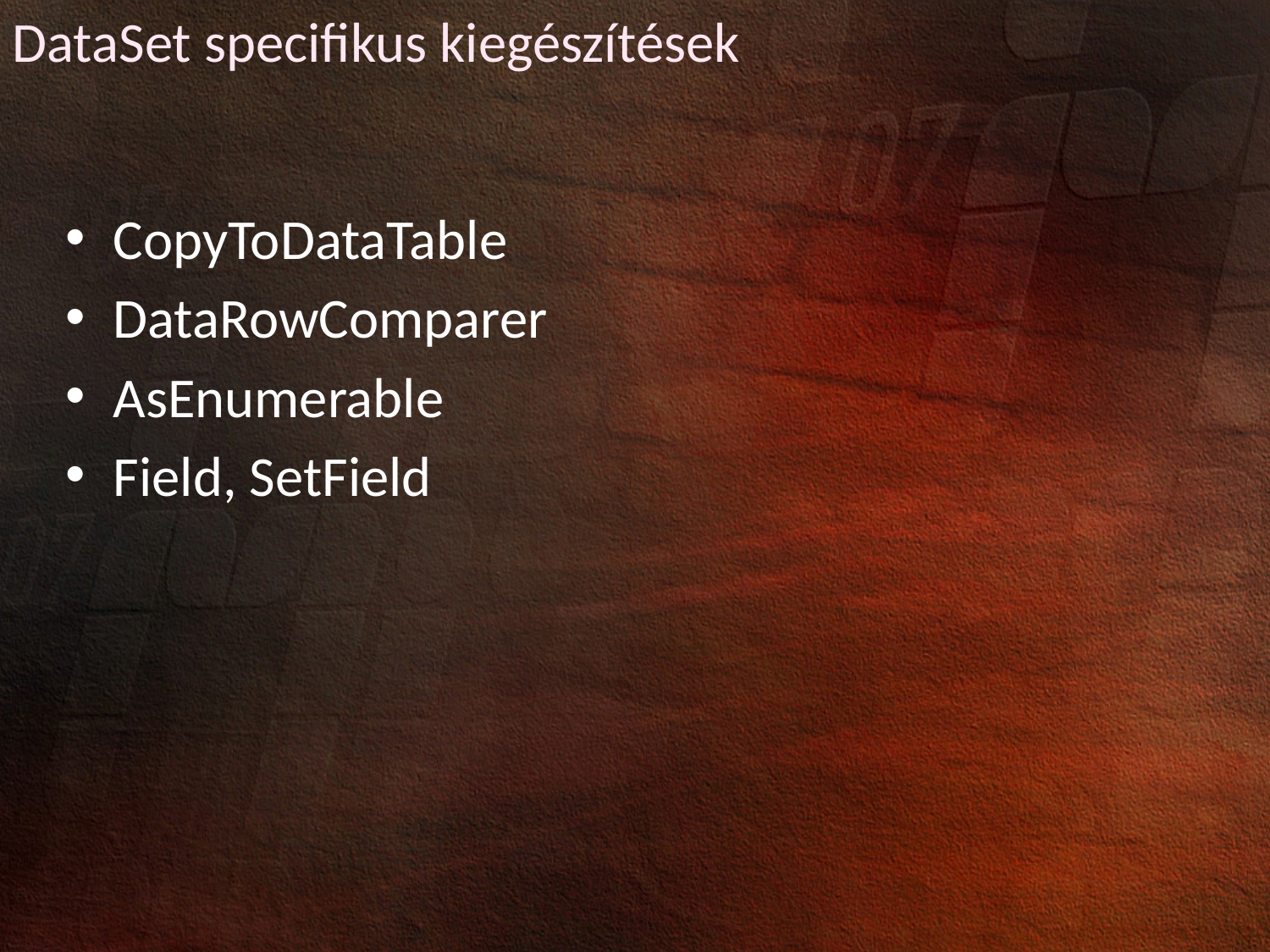

DataSet specifikus kiegészítések
CopyToDataTable
DataRowComparer
AsEnumerable
Field, SetField